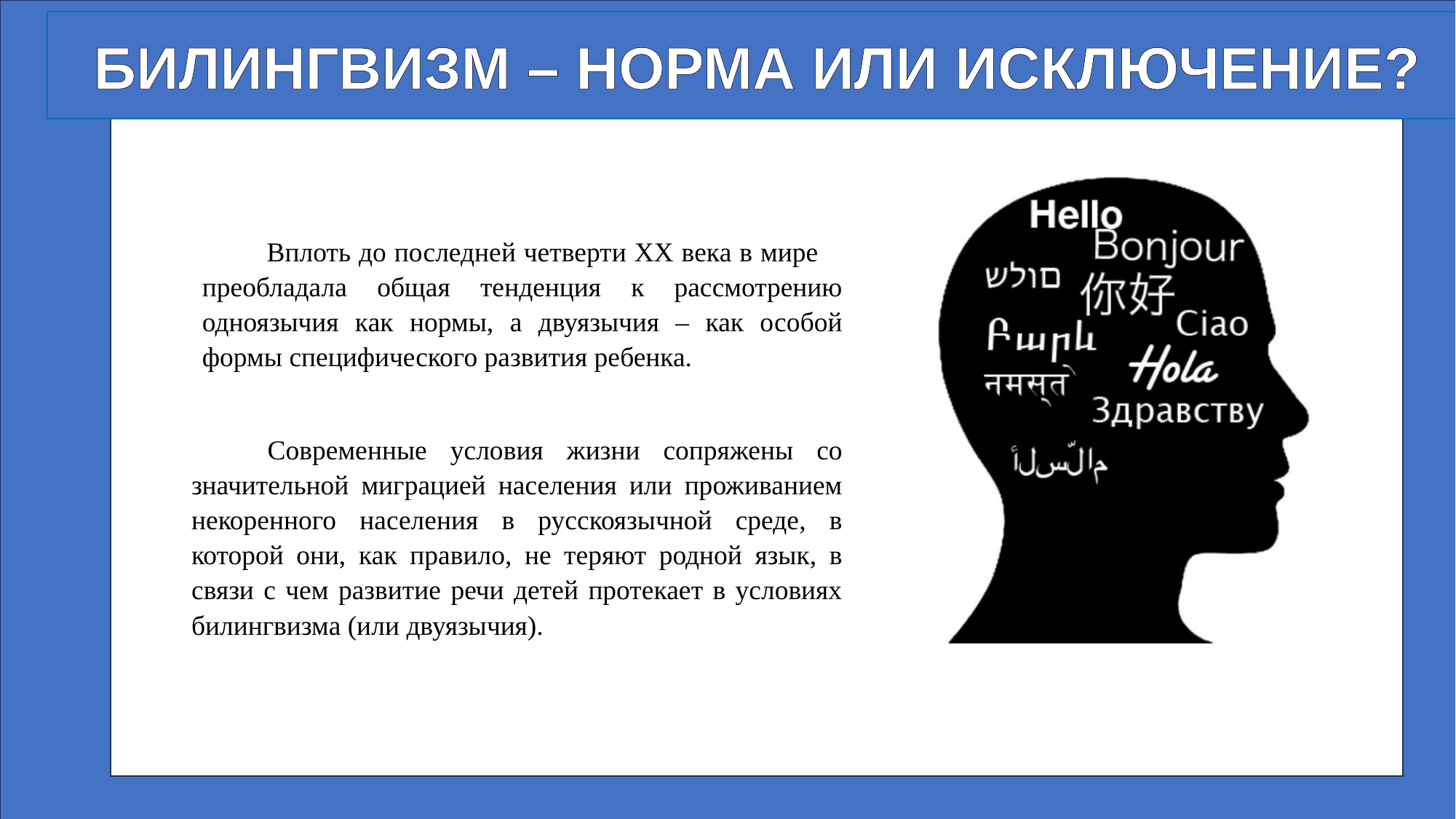

БИЛИНГВИЗМ – НОРМА ИЛИ ИСКЛЮЧЕНИЕ?

        Вплоть до последней четверти ХХ века в мире    преобладала общая тенденция к рассмотрению одноязычия как нормы, а двуязычия – как особой формы специфического развития ребенка.
 Современные условия жизни сопряжены со значительной миграцией населения или проживанием некоренного населения в русскоязычной среде, в которой они, как правило, не теряют родной язык, в связи с чем развитие речи детей протекает в условиях билингвизма (или двуязычия).